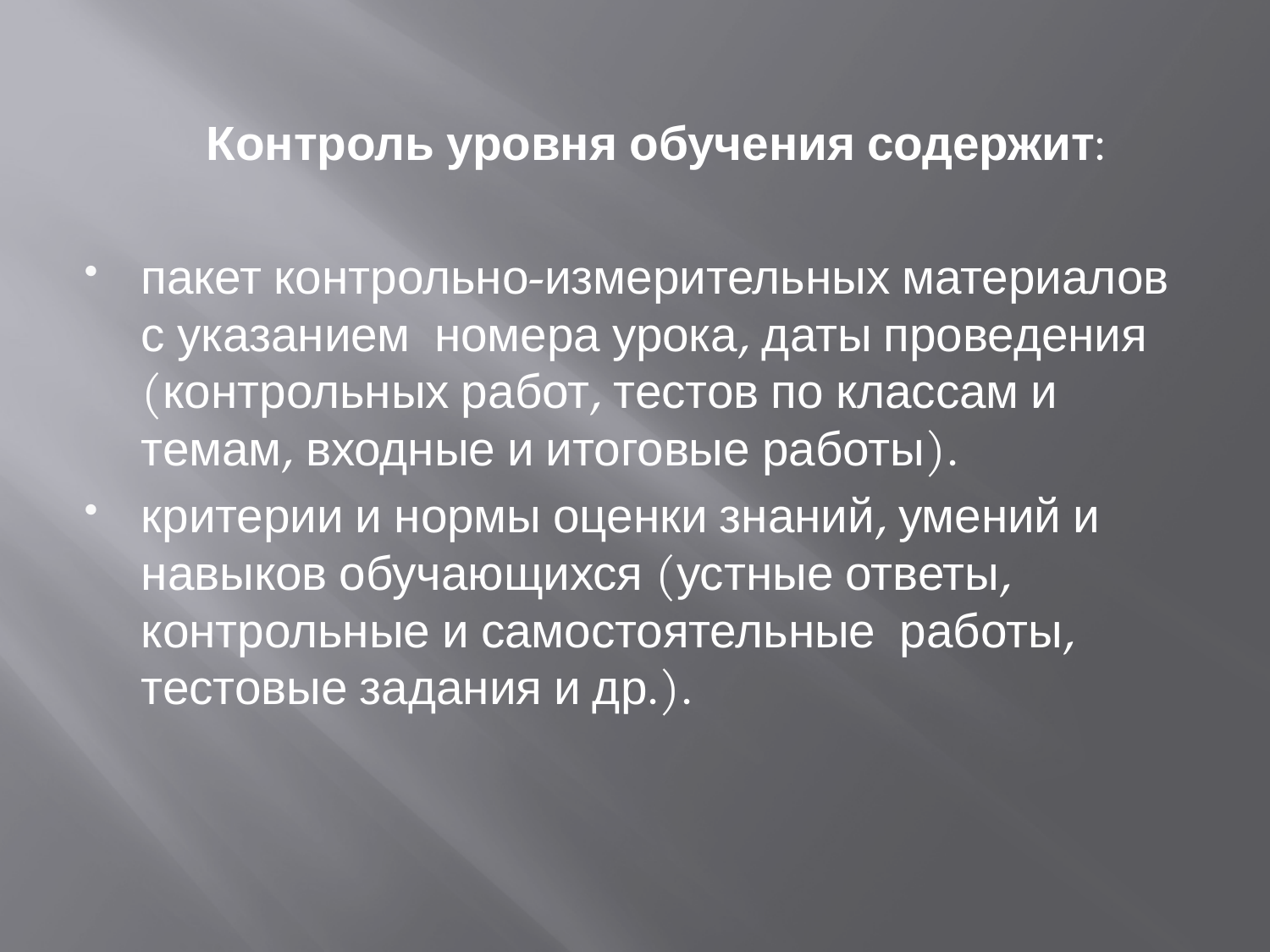

Контроль уровня обучения содержит:

пакет контрольно-измерительных материалов  с указанием  номера урока, даты проведения (контрольных работ, тестов по классам и темам, входные и итоговые работы).
критерии и нормы оценки знаний, умений и навыков обучающихся (устные ответы,  контрольные и самостоятельные  работы, тестовые задания и др.).